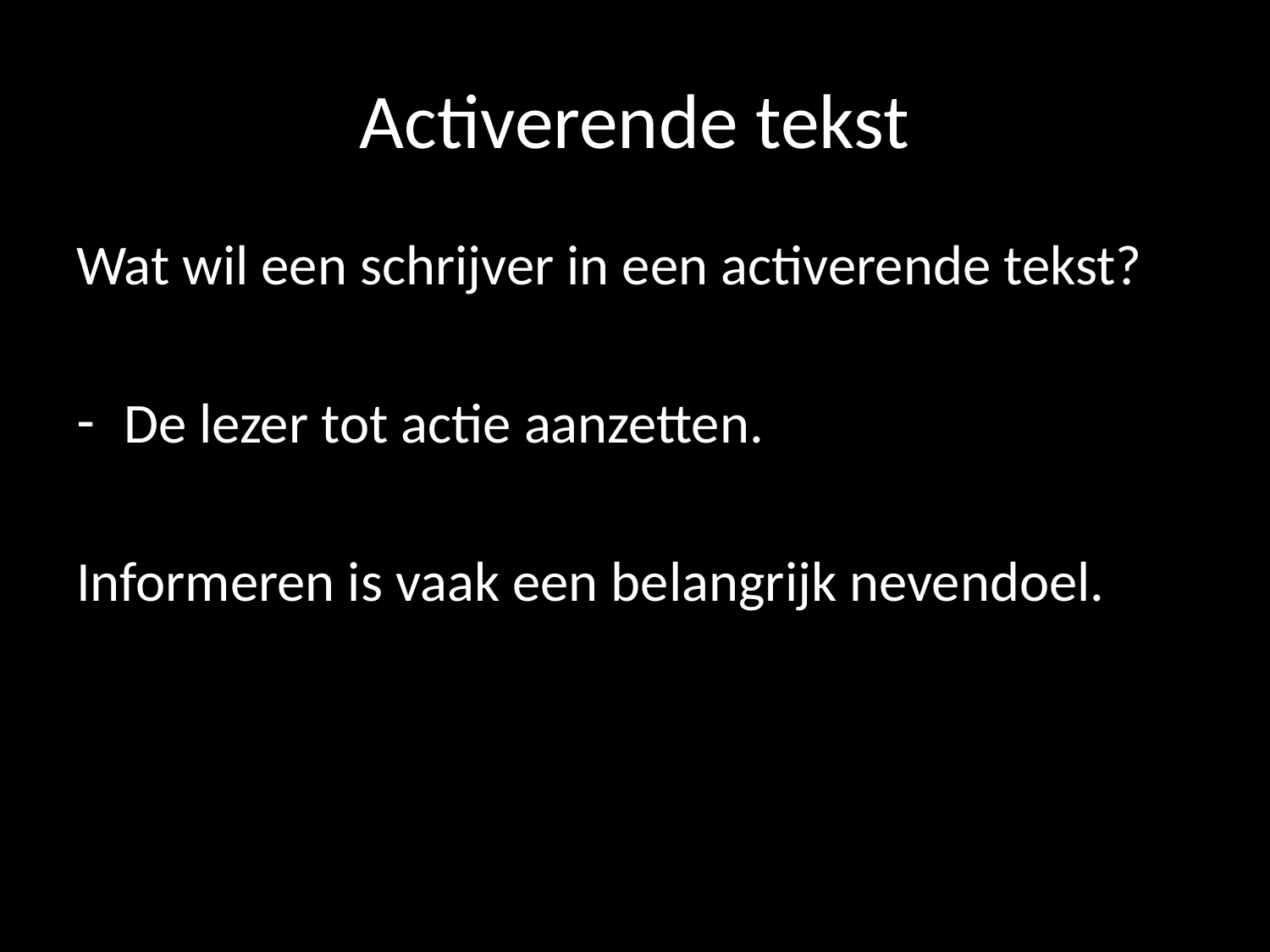

# Activerende tekst
Wat wil een schrijver in een activerende tekst?

De lezer tot actie aanzetten.

Informeren is vaak een belangrijk nevendoel.